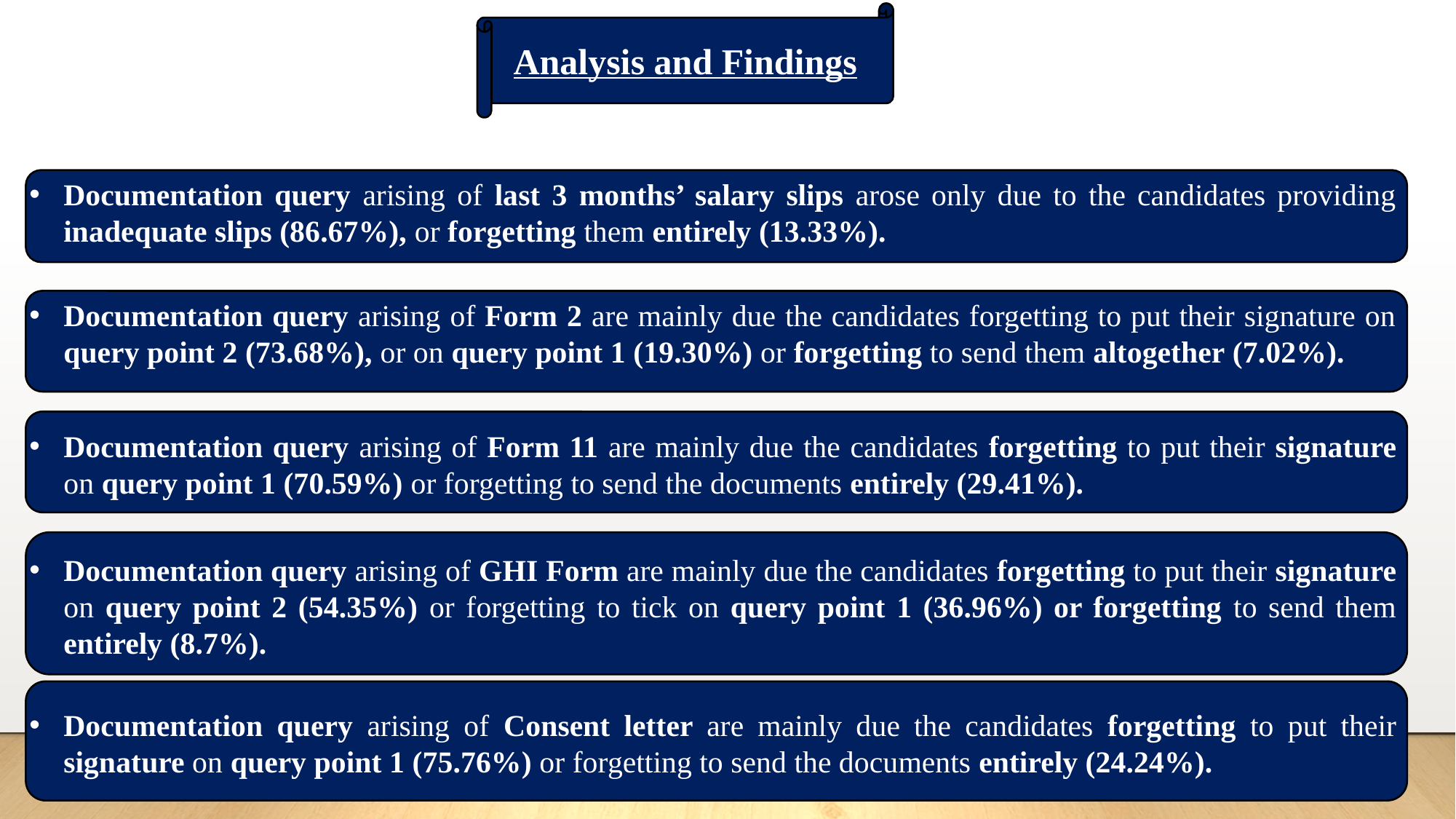

Analysis and Findings
Documentation query arising of last 3 months’ salary slips arose only due to the candidates providing inadequate slips (86.67%), or forgetting them entirely (13.33%).

Documentation query arising of Form 2 are mainly due the candidates forgetting to put their signature on query point 2 (73.68%), or on query point 1 (19.30%) or forgetting to send them altogether (7.02%).

Documentation query arising of Form 11 are mainly due the candidates forgetting to put their signature on query point 1 (70.59%) or forgetting to send the documents entirely (29.41%).

Documentation query arising of GHI Form are mainly due the candidates forgetting to put their signature on query point 2 (54.35%) or forgetting to tick on query point 1 (36.96%) or forgetting to send them entirely (8.7%).

Documentation query arising of Consent letter are mainly due the candidates forgetting to put their signature on query point 1 (75.76%) or forgetting to send the documents entirely (24.24%).